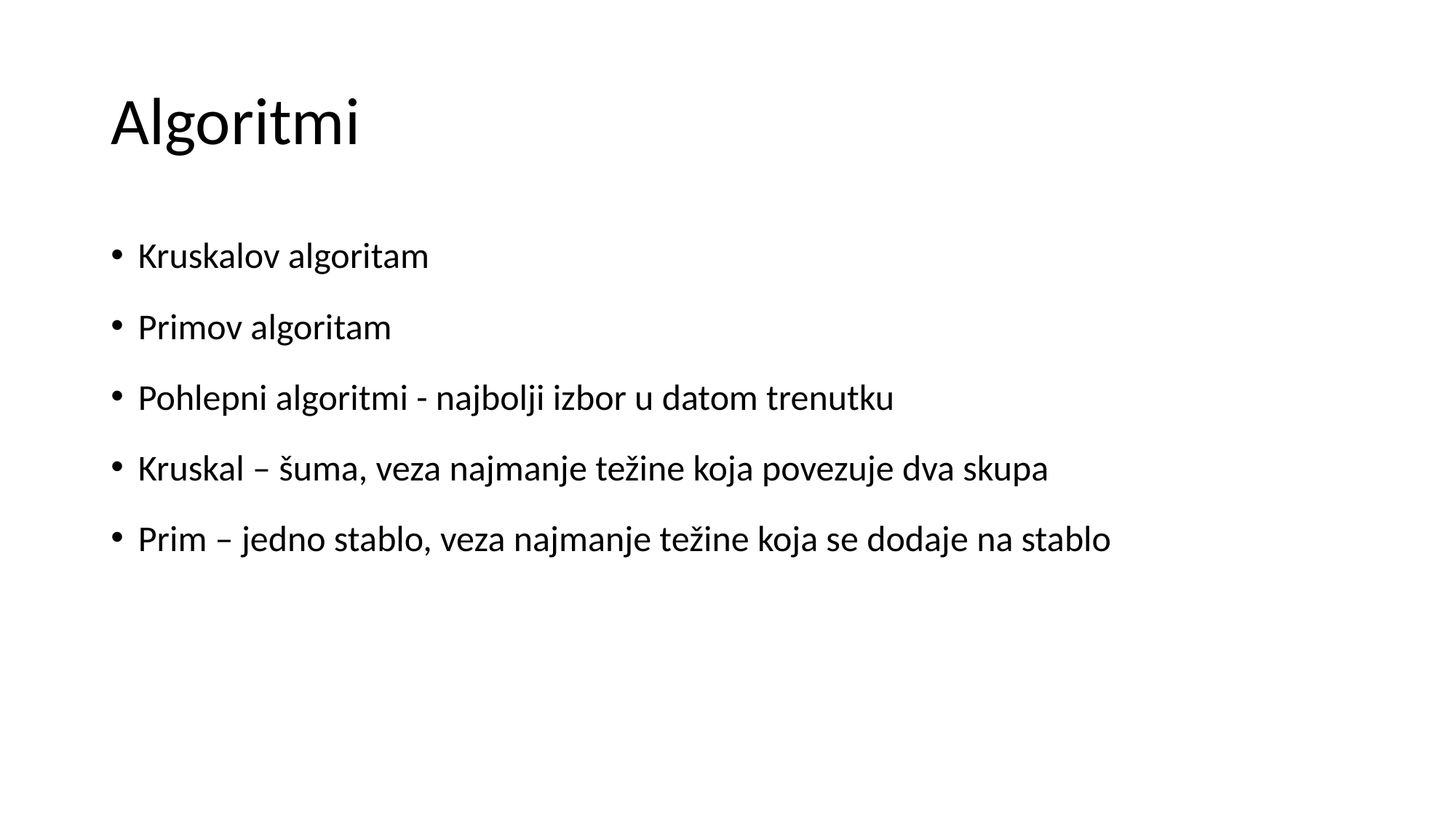

# Algoritmi
Kruskalov algoritam
Primov algoritam
Pohlepni algoritmi - najbolji izbor u datom trenutku
Kruskal – šuma, veza najmanje težine koja povezuje dva skupa
Prim – jedno stablo, veza najmanje težine koja se dodaje na stablo